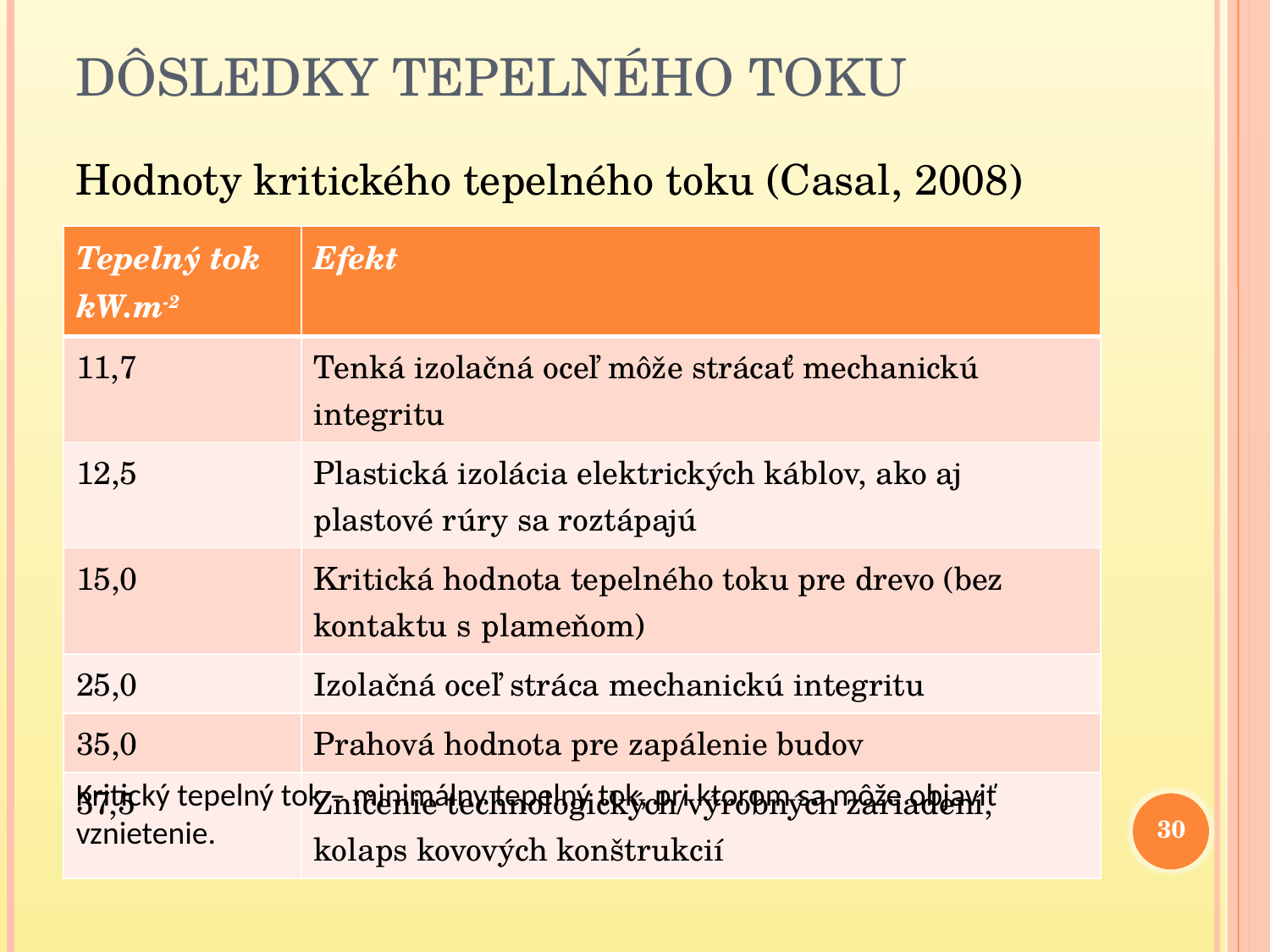

# Dôsledky tepelného toku
Hodnoty kritického tepelného toku (Casal, 2008)

| Tepelný tok kW.m-2 | Efekt |
| --- | --- |
| 11,7 | Tenká izolačná oceľ môže strácať mechanickú integritu |
| 12,5 | Plastická izolácia elektrických káblov, ako aj plastové rúry sa roztápajú |
| 15,0 | Kritická hodnota tepelného toku pre drevo (bez kontaktu s plameňom) |
| 25,0 | Izolačná oceľ stráca mechanickú integritu |
| 35,0 | Prahová hodnota pre zapálenie budov |
| 37,5 | Zničenie technologických/výrobných zariadení, kolaps kovových konštrukcií |
Kritický tepelný tok – minimálny tepelný tok, pri ktorom sa môže objaviť vznietenie.
30